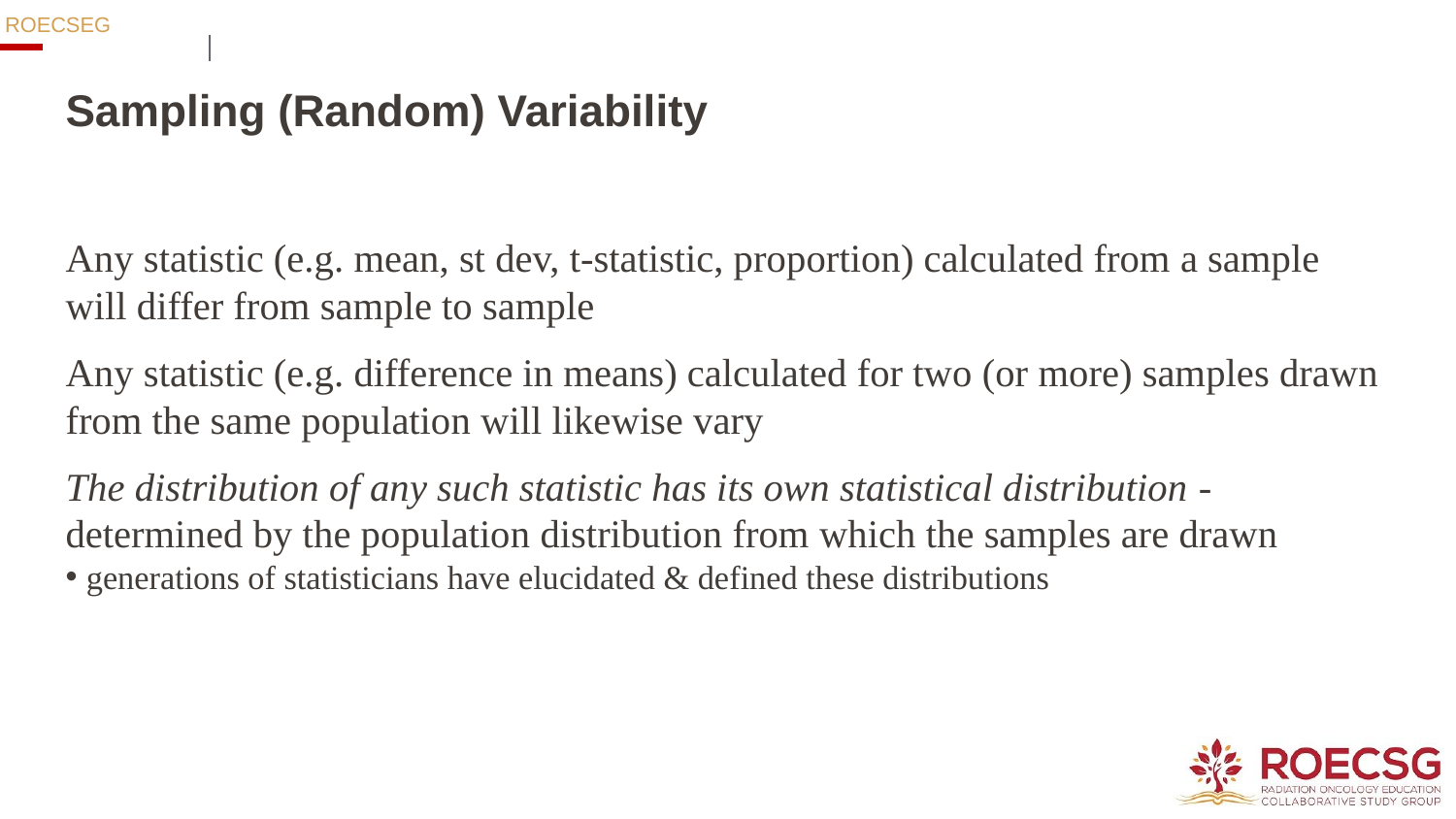

# Sampling (Random) Variability
Any statistic (e.g. mean, st dev, t-statistic, proportion) calculated from a sample will differ from sample to sample
Any statistic (e.g. difference in means) calculated for two (or more) samples drawn from the same population will likewise vary
The distribution of any such statistic has its own statistical distribution - determined by the population distribution from which the samples are drawn
generations of statisticians have elucidated & defined these distributions